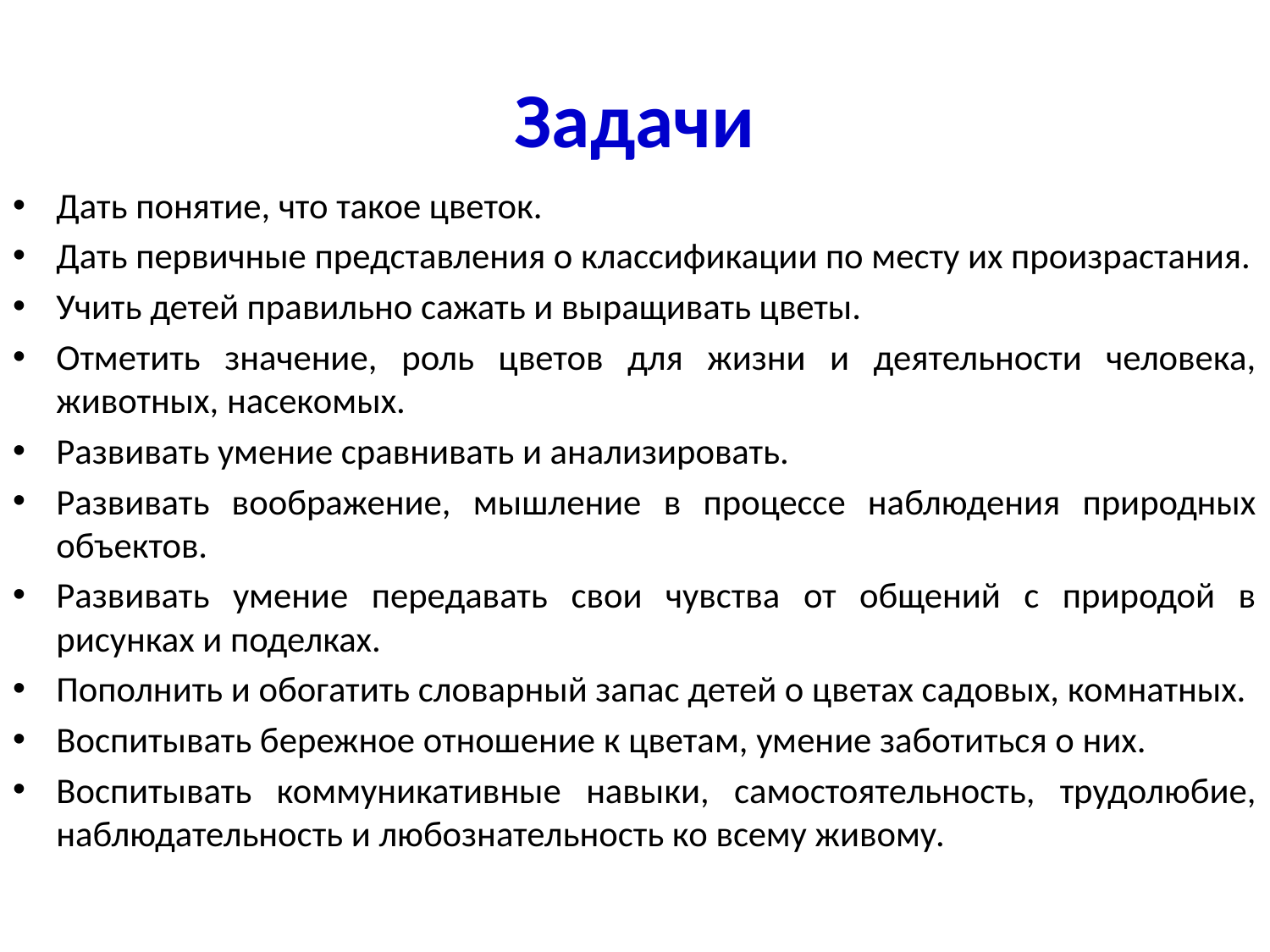

# Задачи
Дать понятие, что такое цветок.
Дать первичные представления о классификации по месту их произрастания.
Учить детей правильно сажать и выращивать цветы.
Отметить значение, роль цветов для жизни и деятельности человека, животных, насекомых.
Развивать умение сравнивать и анализировать.
Развивать воображение, мышление в процессе наблюдения природных объектов.
Развивать умение передавать свои чувства от общений с природой в рисунках и поделках.
Пополнить и обогатить словарный запас детей о цветах садовых, комнатных.
Воспитывать бережное отношение к цветам, умение заботиться о них.
Воспитывать коммуникативные навыки, самостоятельность, трудолюбие, наблюдательность и любознательность ко всему живому.